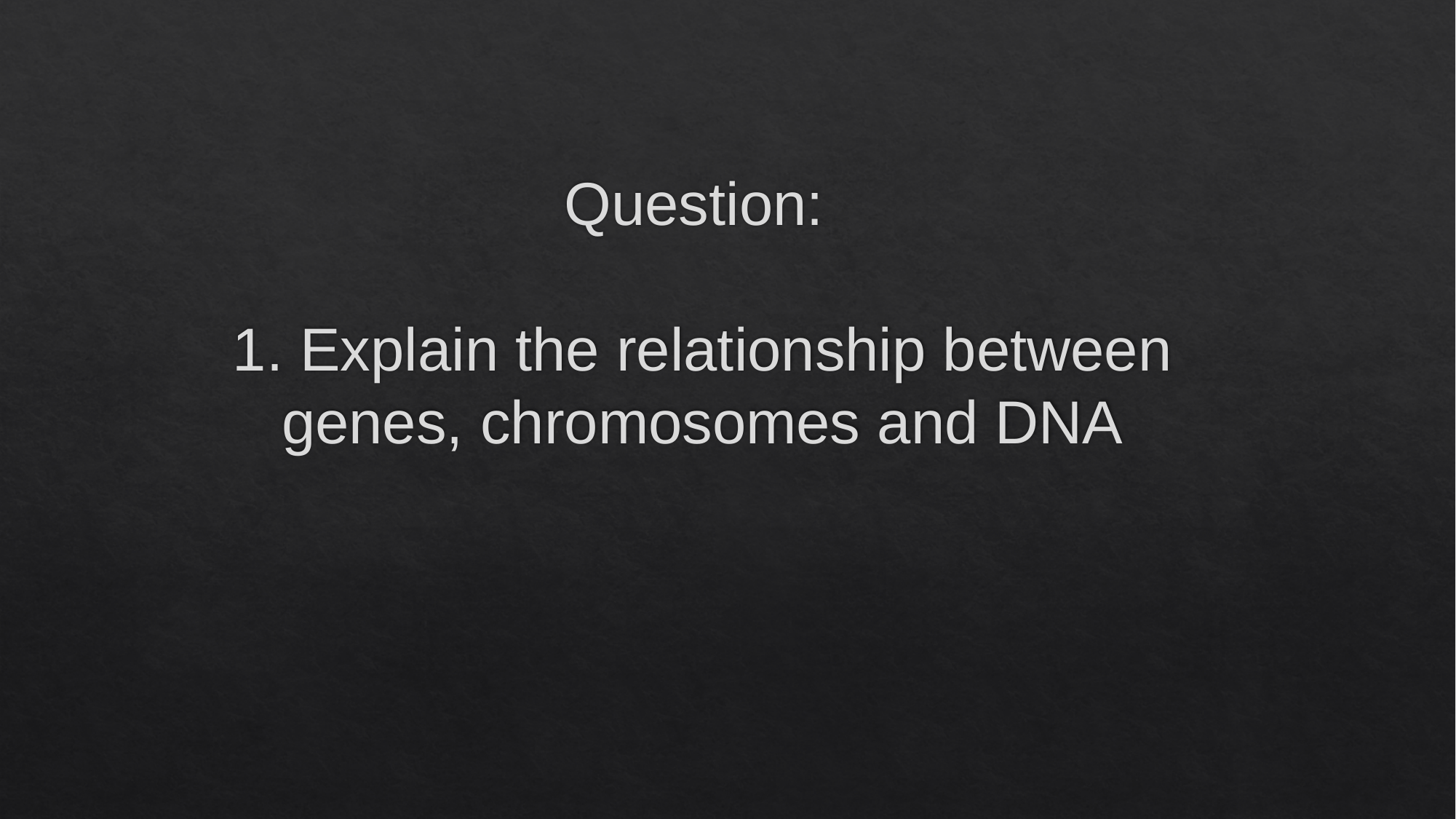

# Question: 1. Explain the relationship between genes, chromosomes and DNA